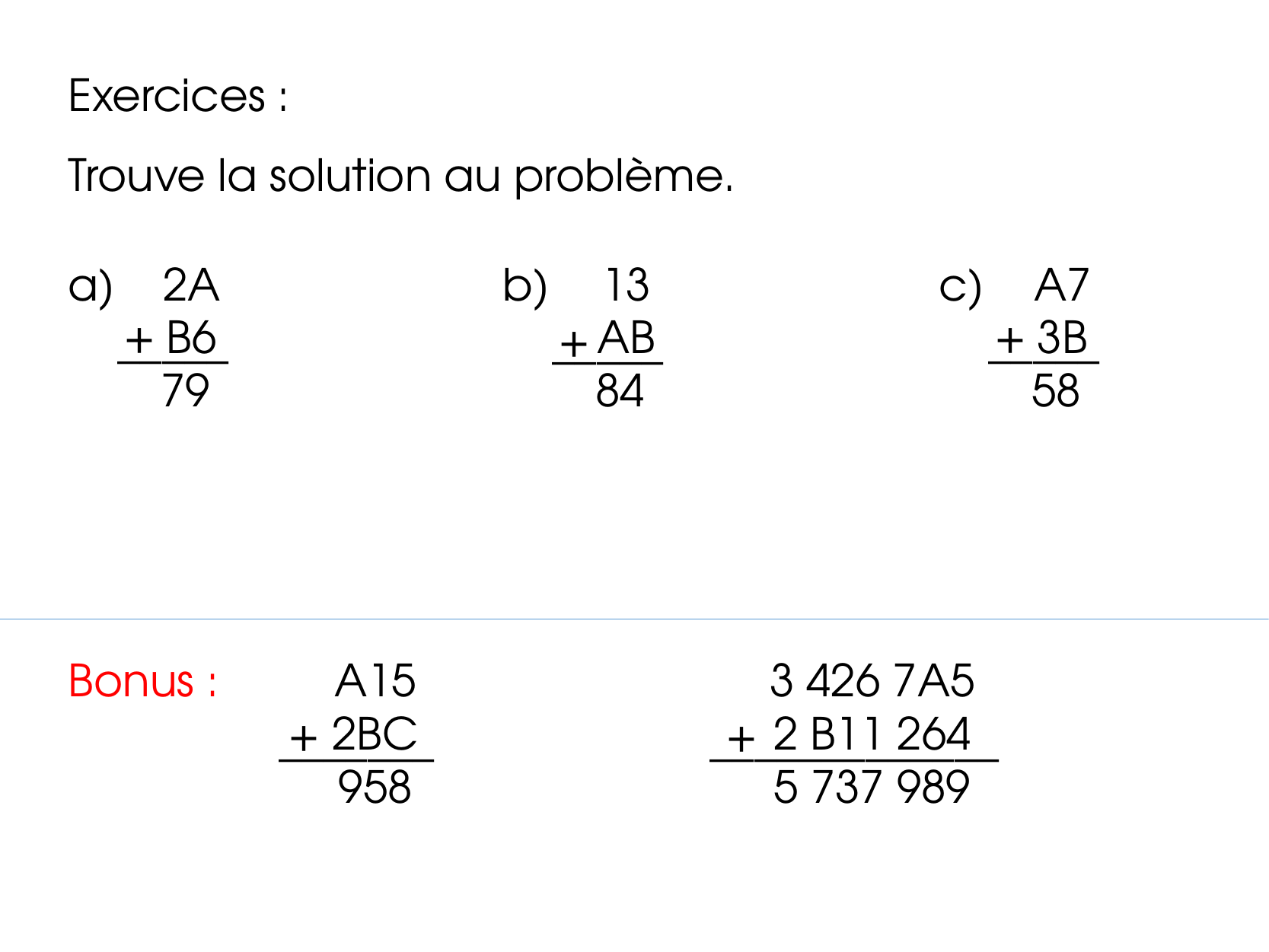

Exercices :
Trouve la solution au problème.
a)
 2A
 B6
 79
+

_____
b)
 13
 AB
 84
+

_____
c)
 A7
 3B
 58
+

_____
Bonus :
A15
2BC
958
+

_______
3 426 7A5
​2 B11 264
5 737 989
+
 _____________